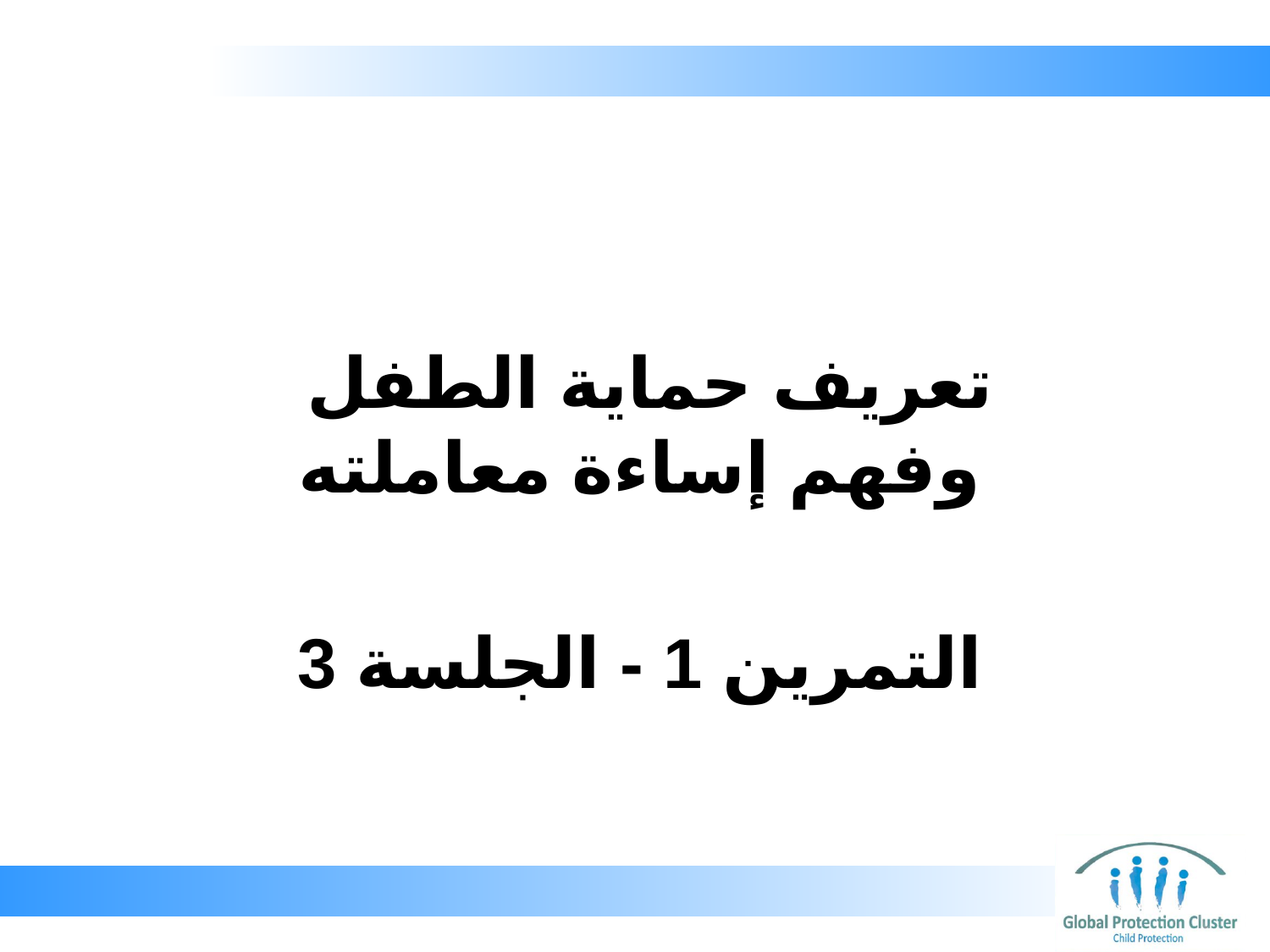

تعريف حماية الطفل
وفهم إساءة معاملته

# التمرين 1 - الجلسة 3